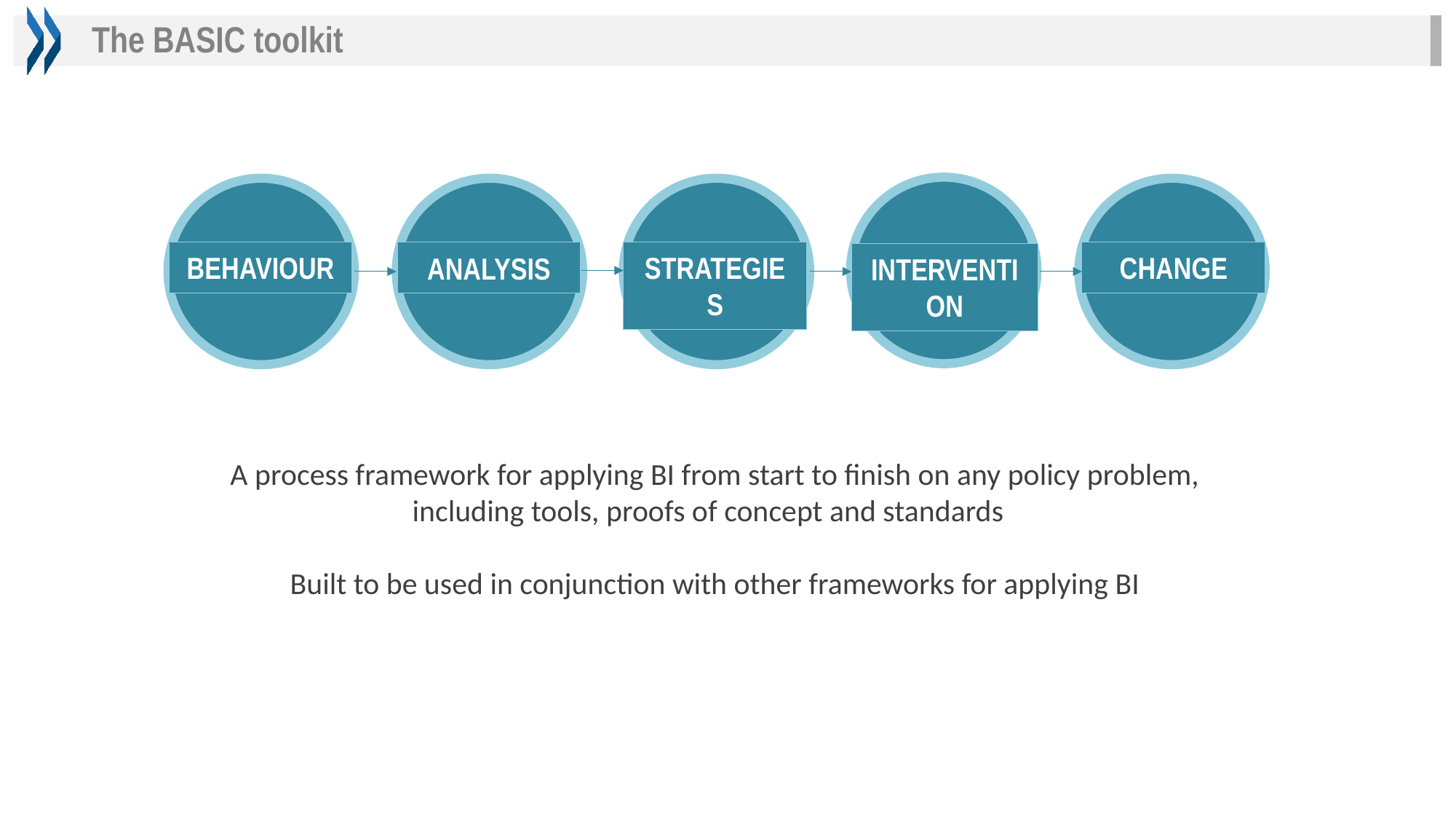

The BASIC toolkit

Behaviour
Analysis
Solution

Behaviour
Strategies
Change
Analysis
Intervention
A process framework for applying BI from start to finish on any policy problem, including tools, proofs of concept and standards

Built to be used in conjunction with other frameworks for applying BI